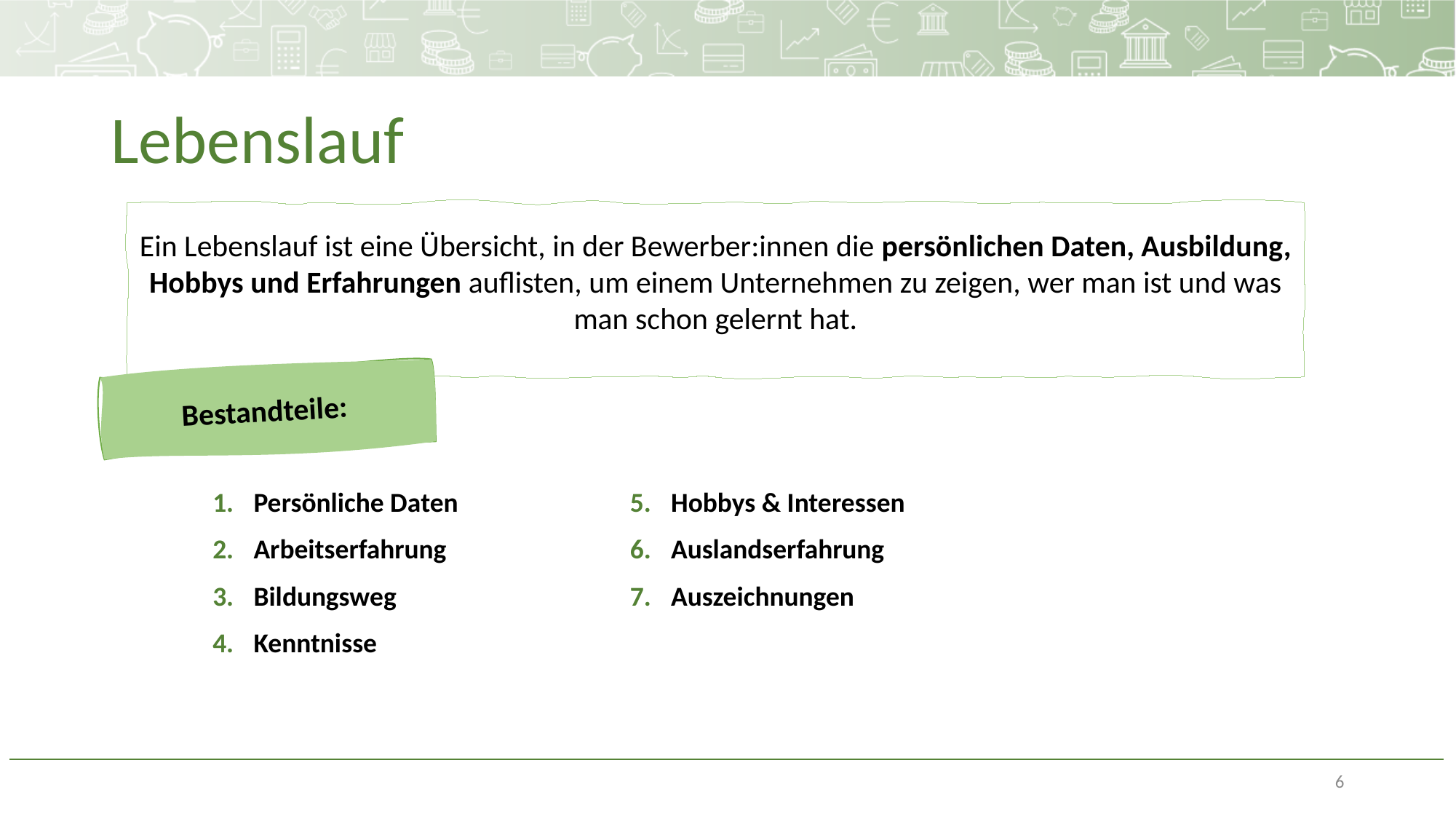

# Lebenslauf

Ein Lebenslauf ist eine Übersicht, in der Bewerber:innen die persönlichen Daten, Ausbildung, Hobbys und Erfahrungen auflisten, um einem Unternehmen zu zeigen, wer man ist und was man schon gelernt hat.

Bestandteile:
Persönliche Daten
Arbeitserfahrung
Bildungsweg
Kenntnisse
Hobbys & Interessen
Auslandserfahrung
Auszeichnungen
6